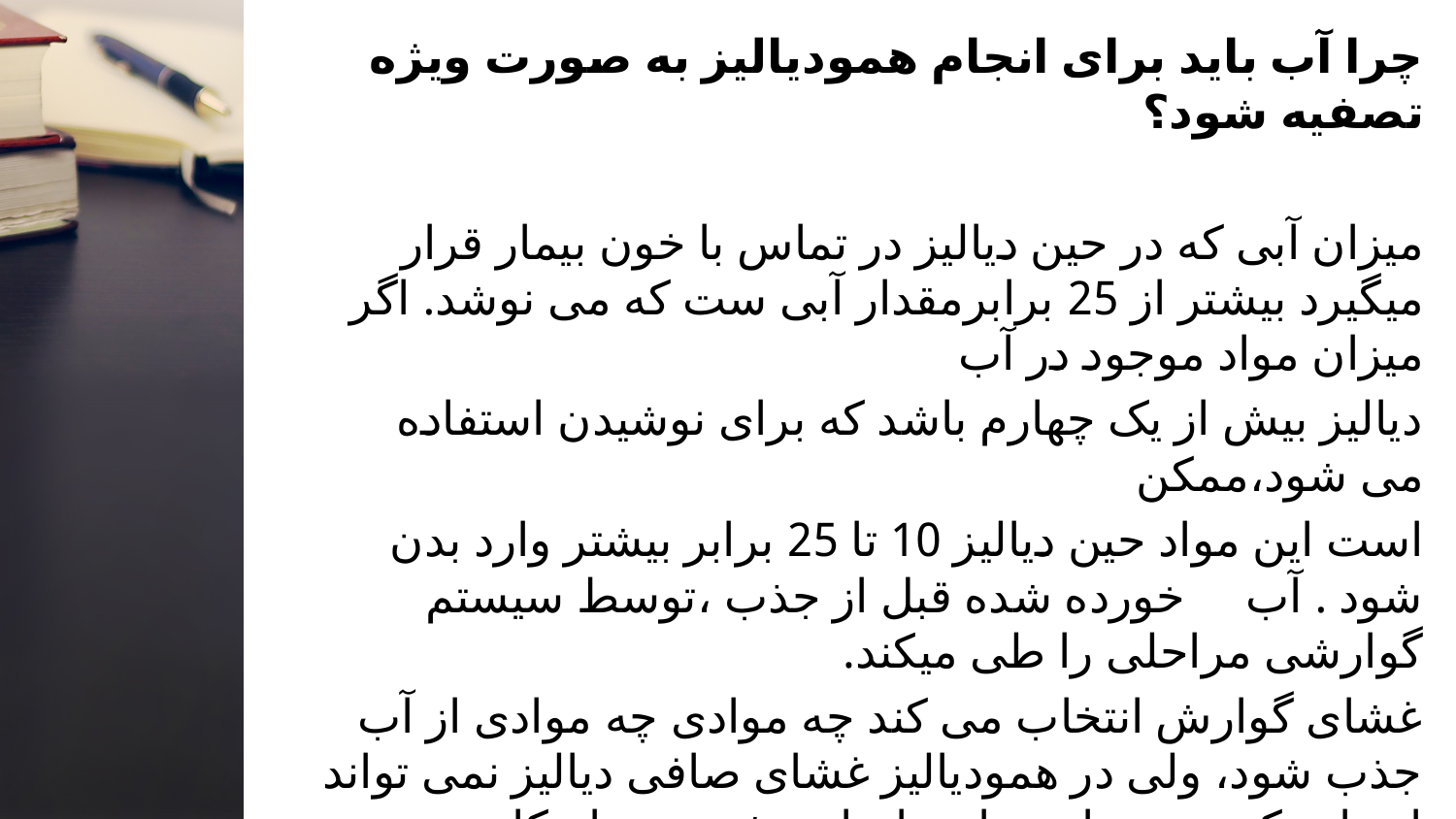

چرا آب باید برای انجام همودیالیز به صورت ویژه تصفیه شود؟

میزان آبی که در حین دیالیز در تماس با خون بیمار قرار میگیرد بیشتر از 25 برابرمقدار آبی ست که می نوشد. اگر میزان مواد موجود در آب
دیالیز بیش از یک چهارم باشد که برای نوشیدن استفاده می شود،ممکن
است این مواد حین دیالیز 10 تا 25 برابر بیشتر وارد بدن شود . آب     خورده شده قبل از جذب ،توسط سیستم گوارشی مراحلی را طی میکند.
غشای گوارش انتخاب می کند چه موادی چه موادی از آب جذب شود، ولی در همودیالیز غشای صافی دیالیز نمی تواند انتخاب کند چه موادی وارد یا خارج شوند زیرا مکانیسم انتقال مواد در همودیالیز انتشار است. موادی که آب آشامیدنی بی ضرر هستند ممکن است در آب مورد استفاده برای همودیالیز سمی باشند.